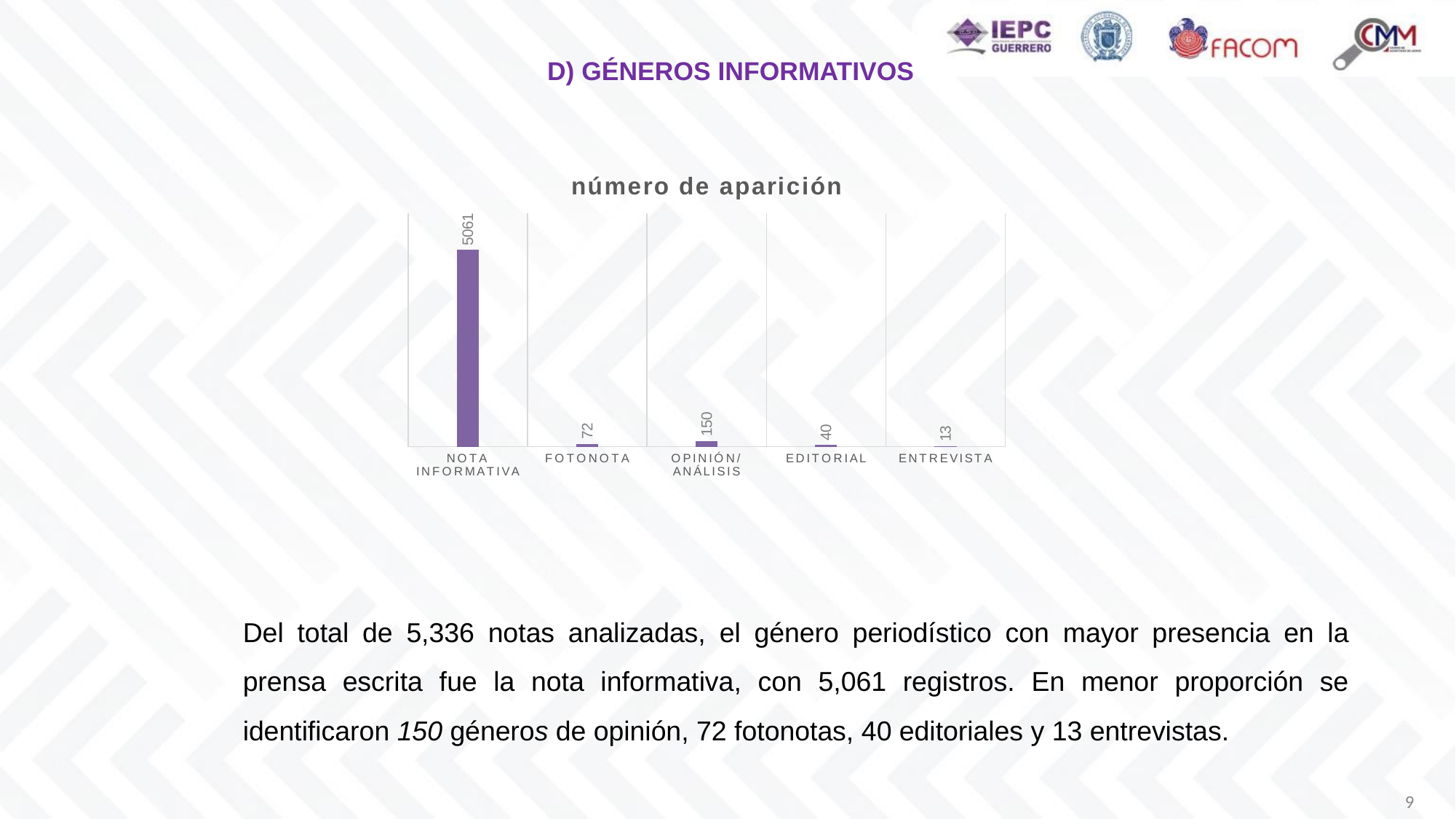

D) GÉNEROS INFORMATIVOS

### Chart: número de aparición

| Category |  |
|---|---|
| NOTA INFORMATIVA | 5061.0 |
| FOTONOTA | 72.0 |
| OPINIÓN/ ANÁLISIS | 150.0 |
| EDITORIAL | 40.0 |
| ENTREVISTA | 13.0 |
Del total de 5,336 notas analizadas, el género periodístico con mayor presencia en la prensa escrita fue la nota informativa, con 5,061 registros. En menor proporción se identificaron 150 géneros de opinión, 72 fotonotas, 40 editoriales y 13 entrevistas.
9